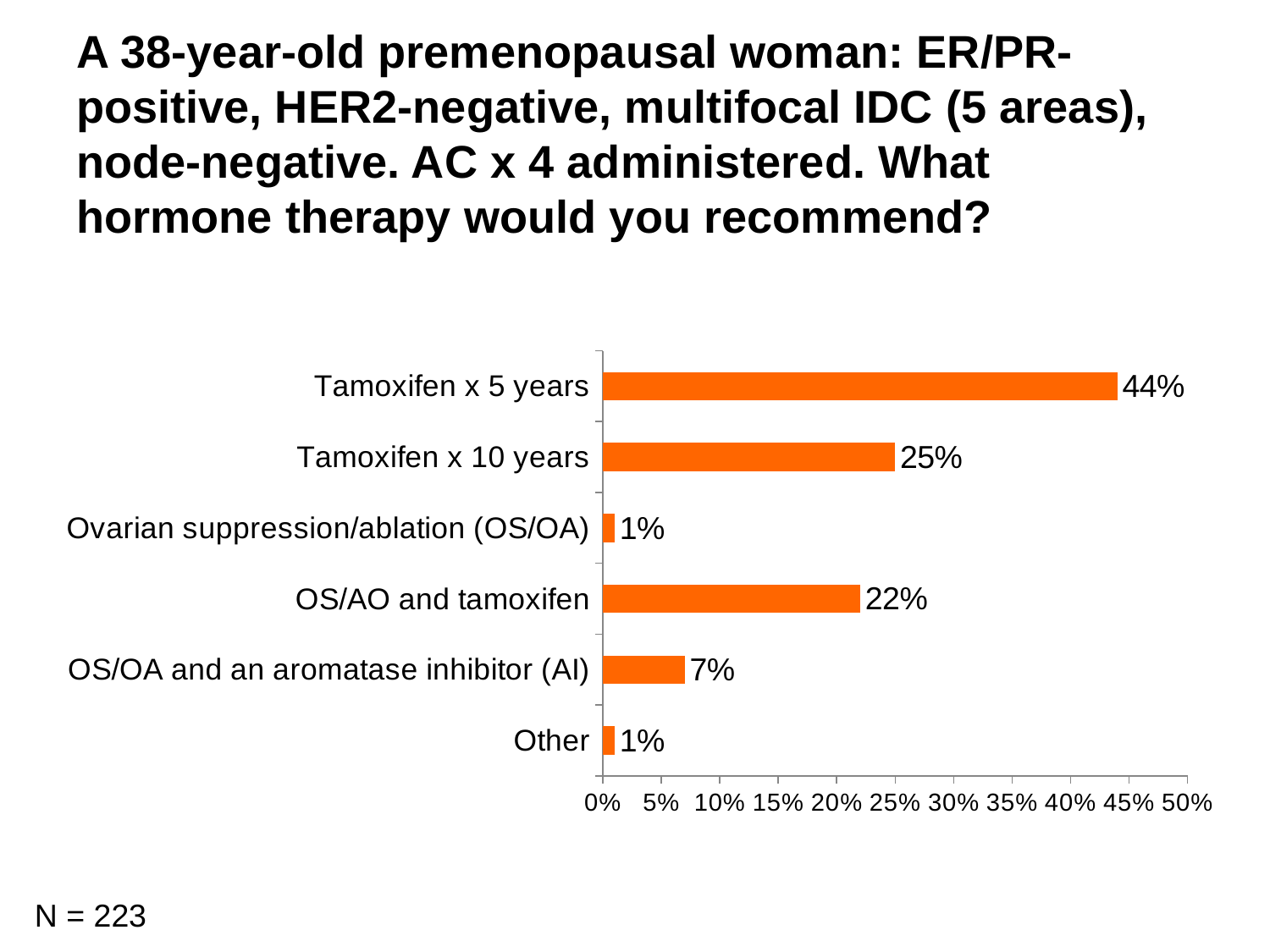

A 38-year-old premenopausal woman: ER/PR-positive, HER2-negative, multifocal IDC (5 areas), node-negative. AC x 4 administered. What hormone therapy would you recommend?

### Chart

| Category | Series 1 |
|---|---|
| Other | 0.01 |
| OS/OA and an aromatase inhibitor (AI) | 0.07 |
| OS/AO and tamoxifen | 0.22 |
| Ovarian suppression/ablation (OS/OA) | 0.01 |
| Tamoxifen x 10 years | 0.25 |
| Tamoxifen x 5 years | 0.44 |
N = 223